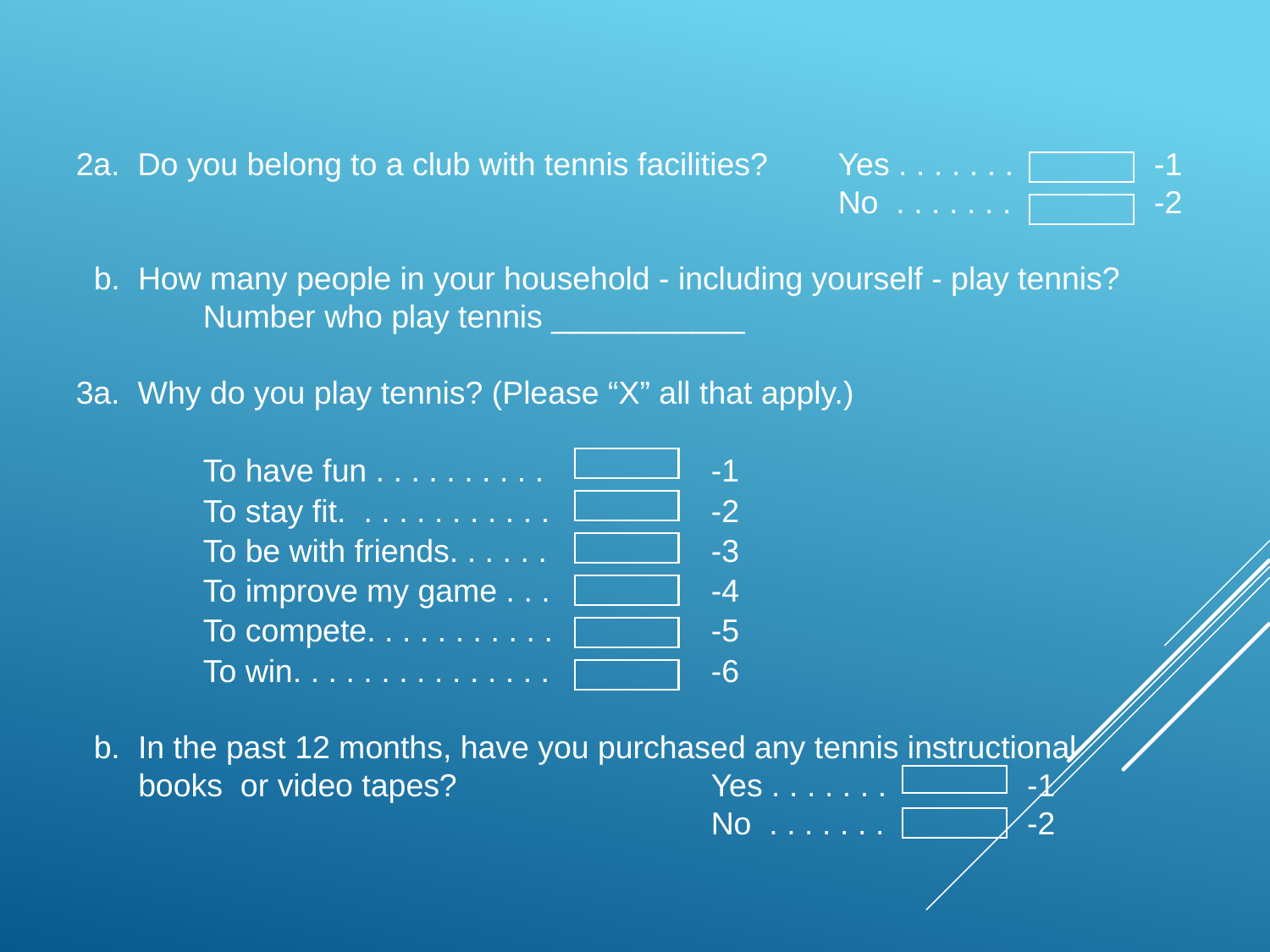

2a.  Do you belong to a club with tennis facilities?	Yes . . . . . . .	       -1
						No  . . . . . . .	       -2

  b.  How many people in your household - including yourself - play tennis?
	Number who play tennis ___________

3a.  Why do you play tennis? (Please “X” all that apply.)

	To have fun . . . . . . . . . . 		-1
	To stay fit.  . . . . . . . . . . . 		-2
	To be with friends. . . . . . 		-3
	To improve my game . . .		-4
	To compete. . . . . . . . . . .		-5
	To win. . . . . . . . . . . . . . .		-6

  b.  In the past 12 months, have you purchased any tennis instructional
       books  or video tapes?		Yes . . . . . . .	       -1
					No  . . . . . . .	       -2